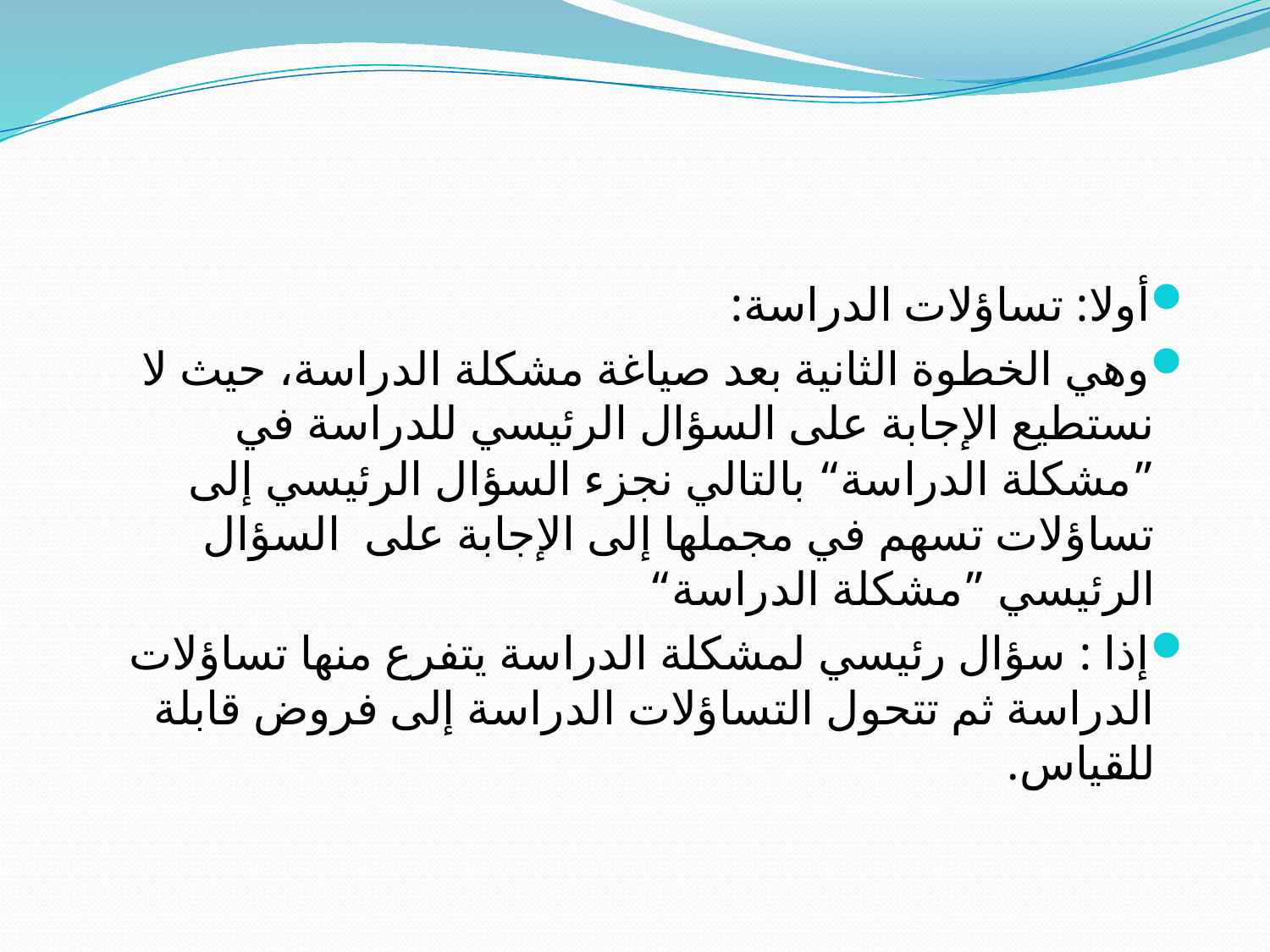

#
أولا: تساؤلات الدراسة:
وهي الخطوة الثانية بعد صياغة مشكلة الدراسة، حيث لا نستطيع الإجابة على السؤال الرئيسي للدراسة في ”مشكلة الدراسة“ بالتالي نجزء السؤال الرئيسي إلى تساؤلات تسهم في مجملها إلى الإجابة على  السؤال الرئيسي ”مشكلة الدراسة“
إذا : سؤال رئيسي لمشكلة الدراسة يتفرع منها تساؤلات الدراسة ثم تتحول التساؤلات الدراسة إلى فروض قابلة للقياس.